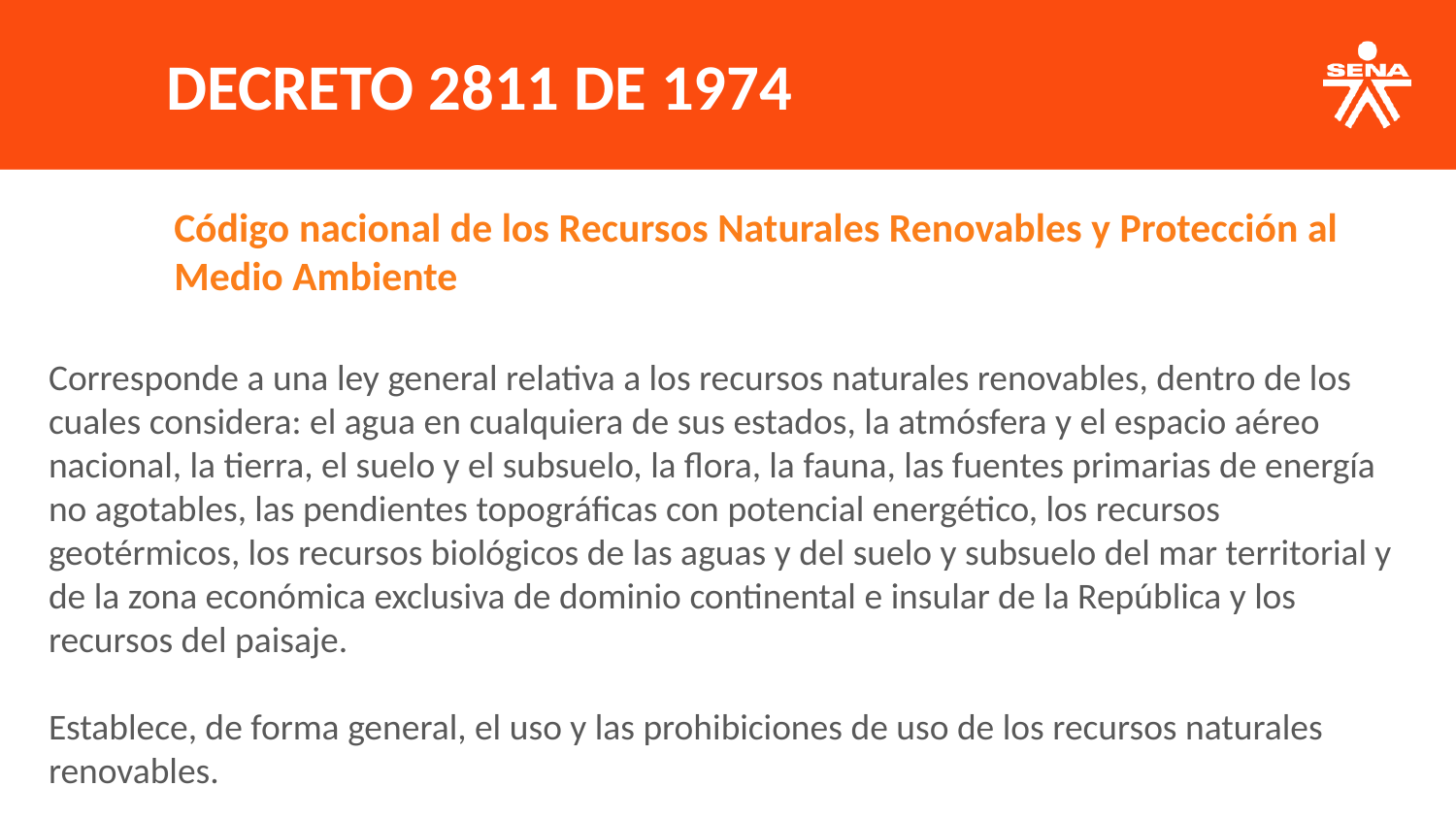

DECRETO 2811 DE 1974
Código nacional de los Recursos Naturales Renovables y Protección al Medio Ambiente
Corresponde a una ley general relativa a los recursos naturales renovables, dentro de los cuales considera: el agua en cualquiera de sus estados, la atmósfera y el espacio aéreo nacional, la tierra, el suelo y el subsuelo, la flora, la fauna, las fuentes primarias de energía no agotables, las pendientes topográficas con potencial energético, los recursos geotérmicos, los recursos biológicos de las aguas y del suelo y subsuelo del mar territorial y de la zona económica exclusiva de dominio continental e insular de la República y los recursos del paisaje.

Establece, de forma general, el uso y las prohibiciones de uso de los recursos naturales renovables.